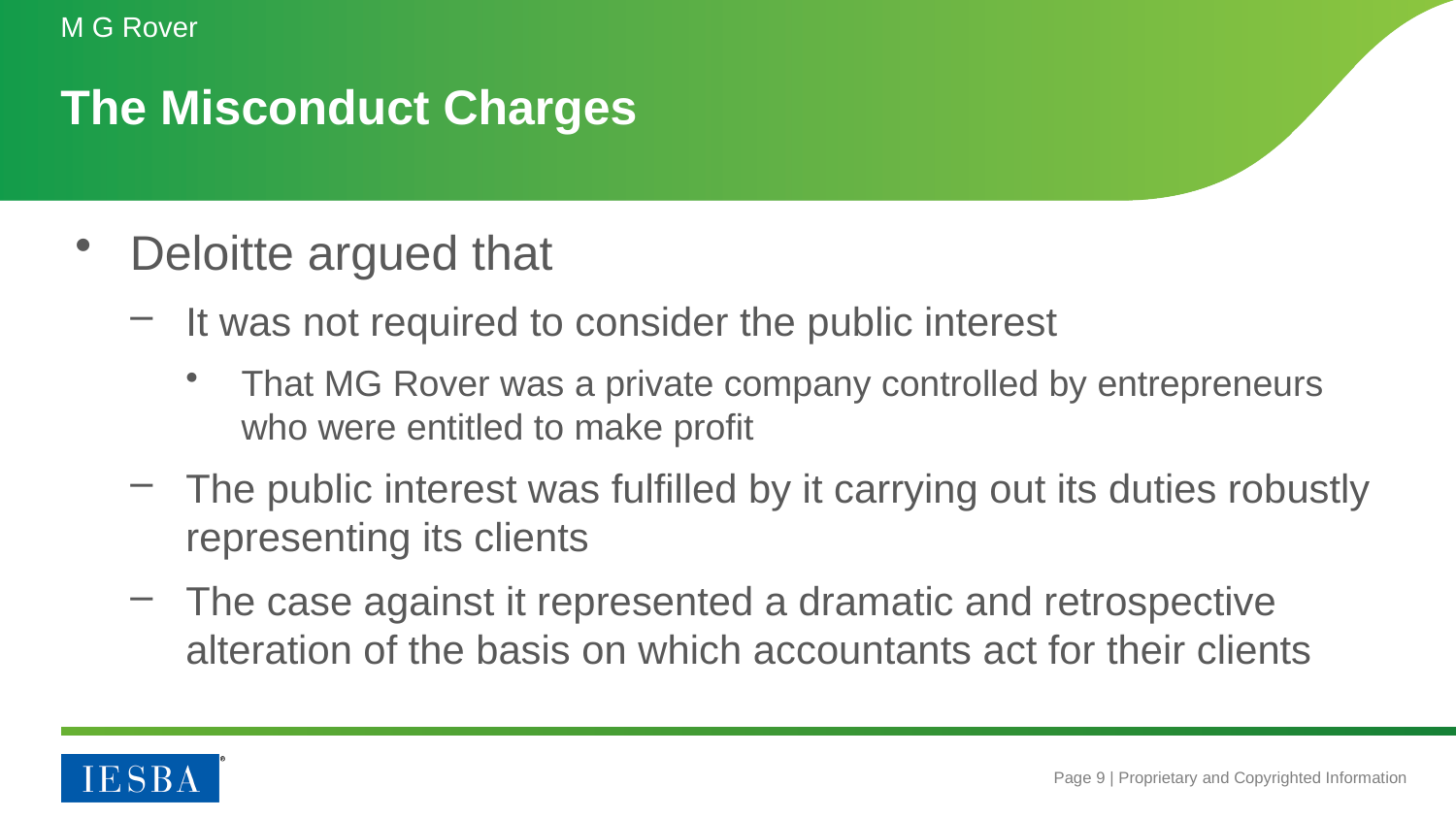

M G Rover
# The Misconduct Charges
Deloitte argued that
It was not required to consider the public interest
That MG Rover was a private company controlled by entrepreneurs who were entitled to make profit
The public interest was fulfilled by it carrying out its duties robustly representing its clients
The case against it represented a dramatic and retrospective alteration of the basis on which accountants act for their clients